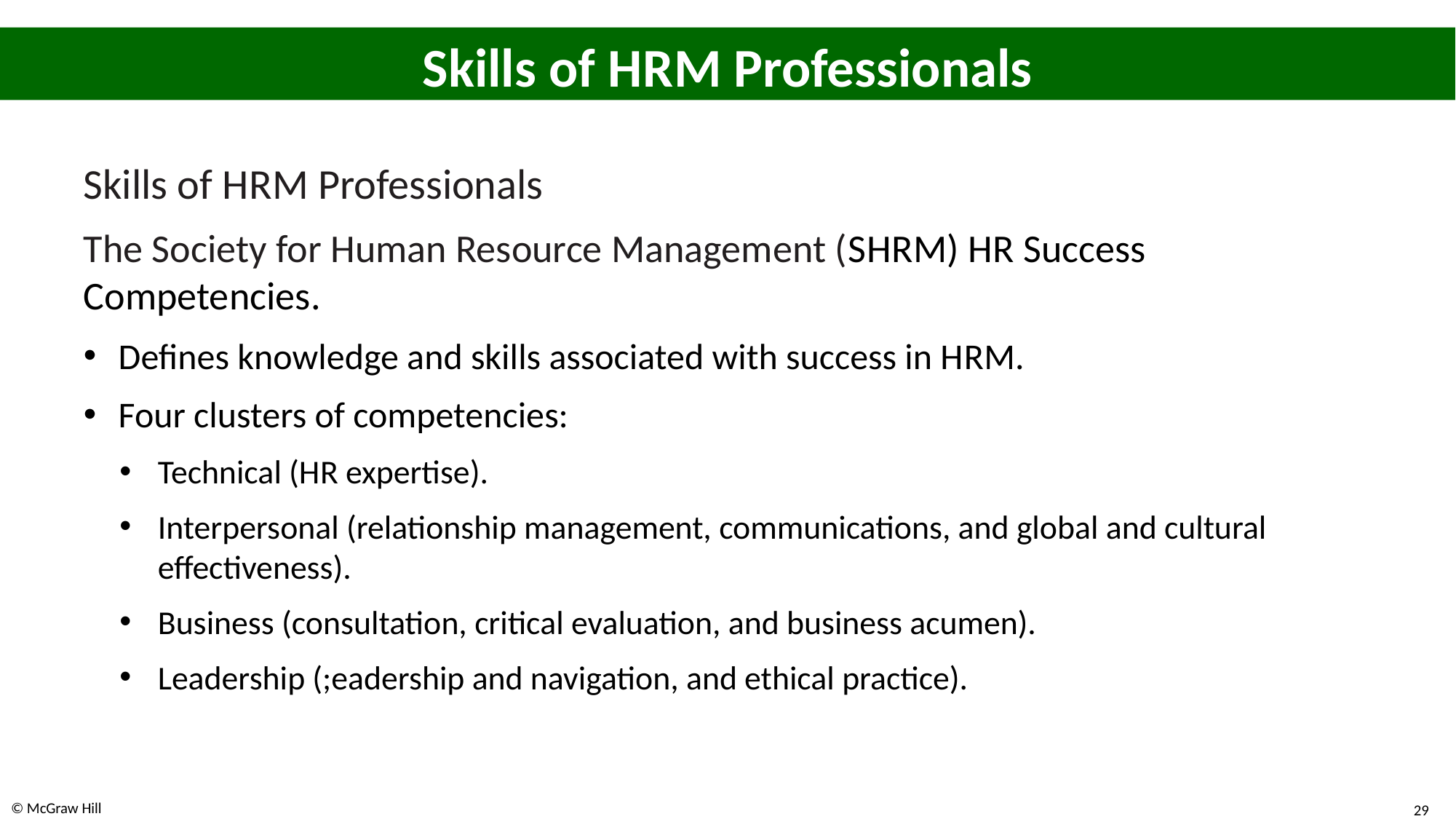

# Skills of H R M Professionals
Skills of H R M Professionals
The Society for Human Resource Management (S H R M) H R Success Competencies.
Defines knowledge and skills associated with success in H R M.
Four clusters of competencies:
Technical (H R expertise).
Interpersonal (relationship management, communications, and global and cultural effectiveness).
Business (consultation, critical evaluation, and business acumen).
Leadership (;eadership and navigation, and ethical practice).